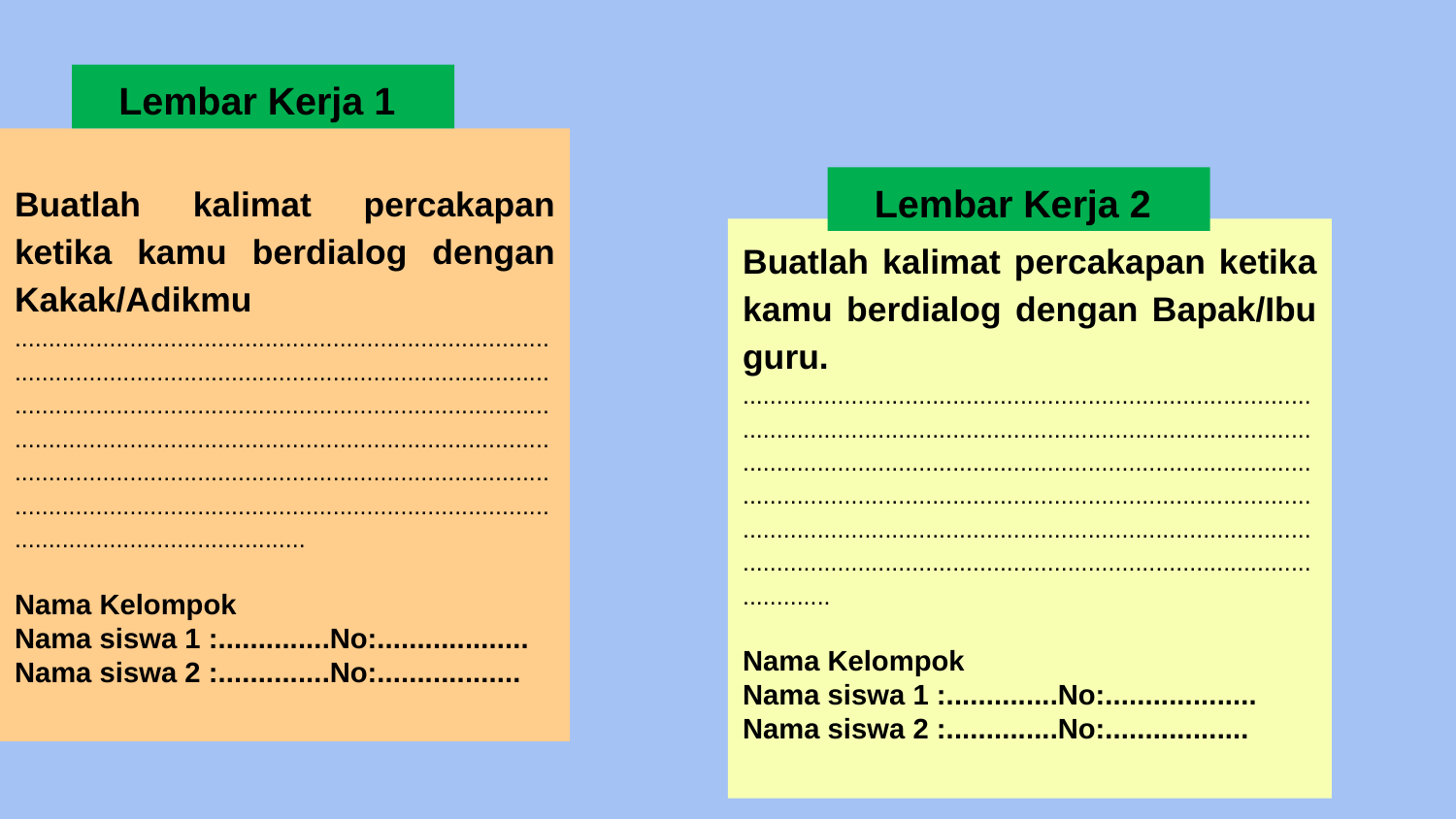

Lembar Kerja 1

Buatlah kalimat percakapan ketika kamu berdialog dengan Kakak/Adikmu
.....................................................................................................................................................................................................................................................................................................................................................................................................................................................................................................................................

Nama Kelompok
Nama siswa 1 :..............No:...................
Nama siswa 2 :..............No:..................

Lembar Kerja 2
Buatlah kalimat percakapan ketika kamu berdialog dengan Bapak/Ibu guru.
.....................................................................................................................................................................................................................................................................................................................................................................................................................................................................................................................................

Nama Kelompok
Nama siswa 1 :..............No:...................
Nama siswa 2 :..............No:..................